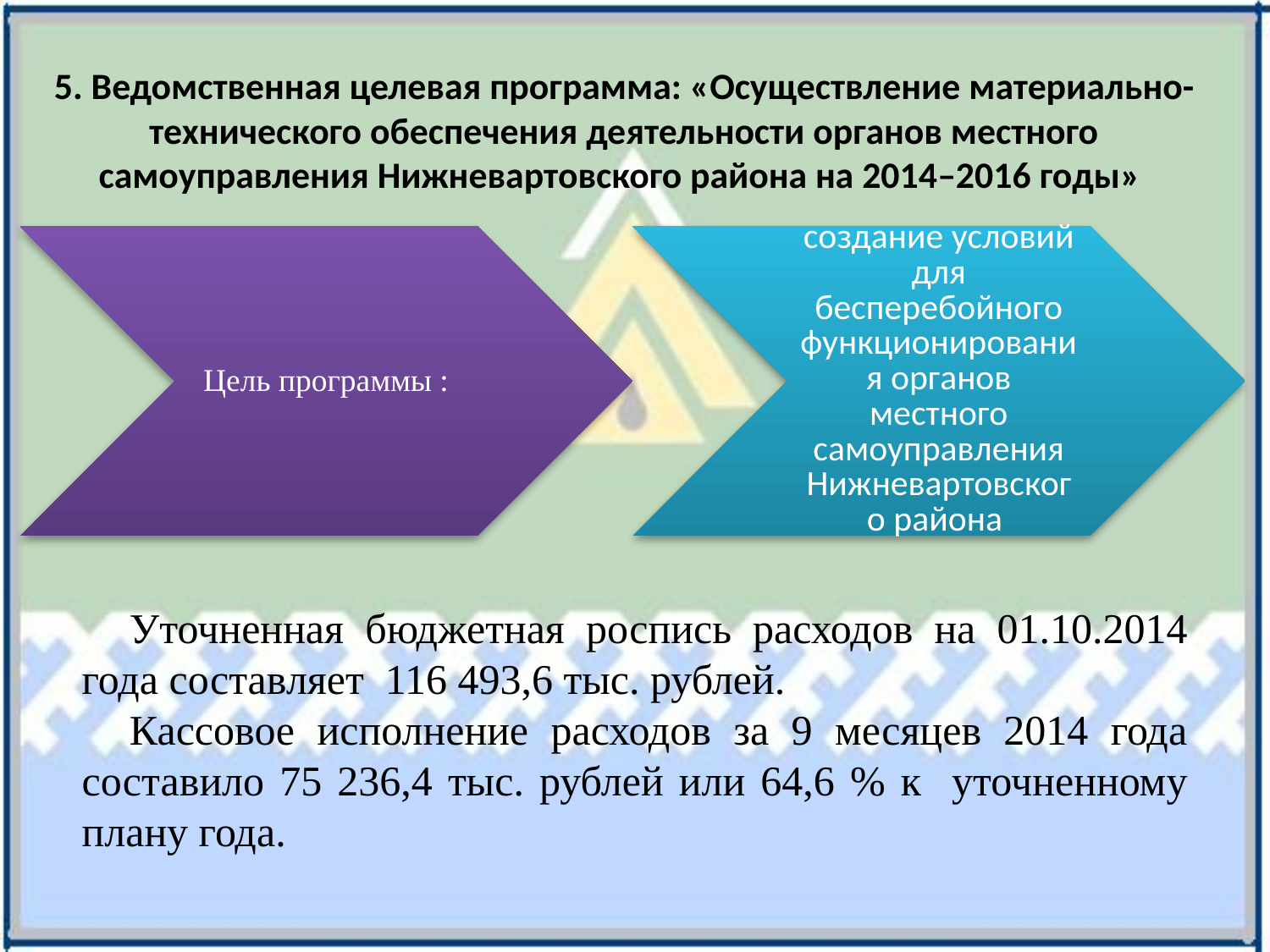

5. Ведомственная целевая программа: «Осуществление материально-технического обеспечения деятельности органов местного самоуправления Нижневартовского района на 2014–2016 годы»
Цель программы :
создание условий для бесперебойного функционирования органов местного самоуправления Нижневартовского района
Уточненная бюджетная роспись расходов на 01.10.2014 года составляет  116 493,6 тыс. рублей.
Кассовое исполнение расходов за 9 месяцев 2014 года составило 75 236,4 тыс. рублей или 64,6 % к  уточненному плану года.